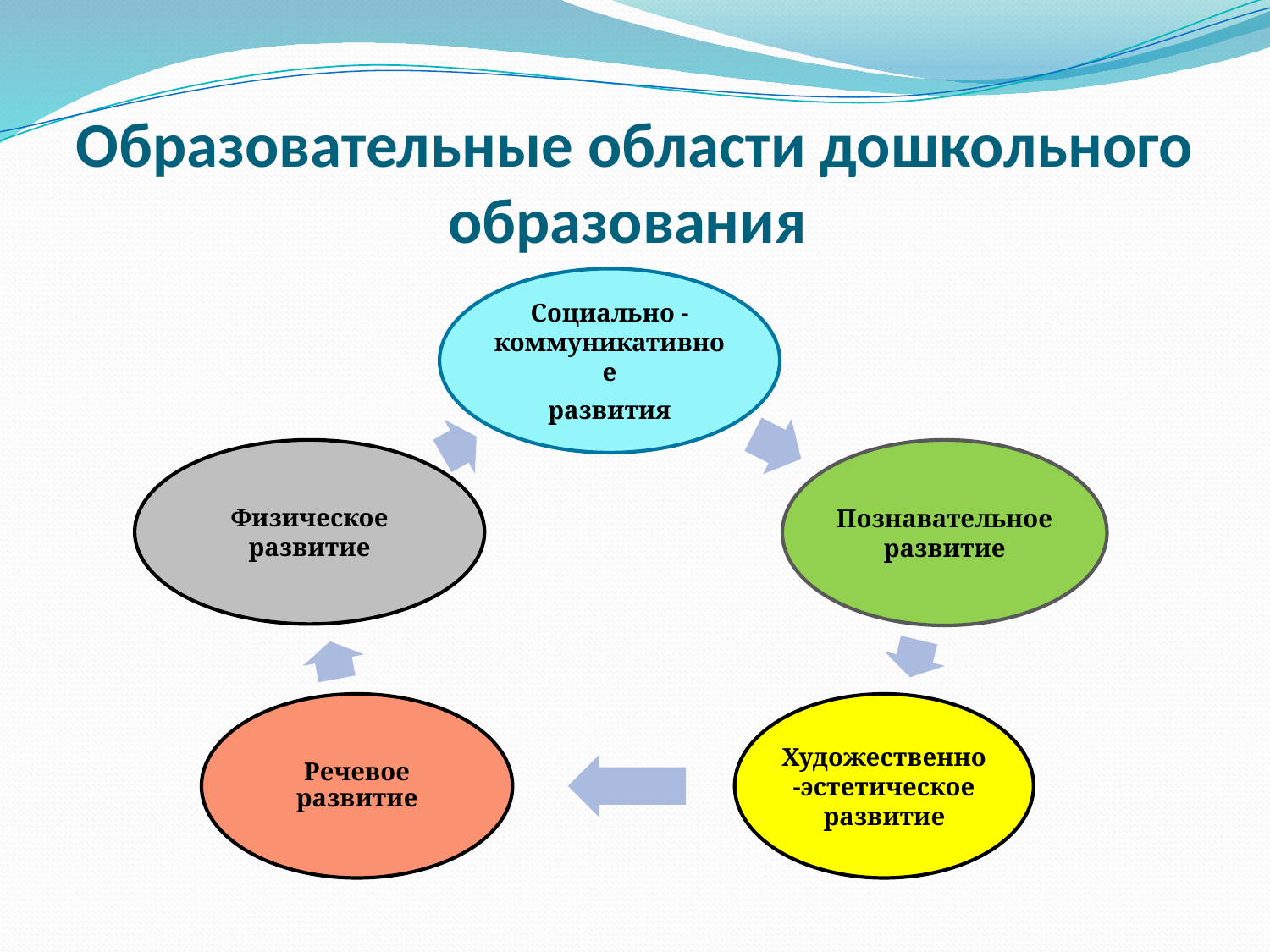

# Образовательные области дошкольного образования
Социально -коммуникативное
развития

Познавательное развитие

Художественно-эстетическое развитие

Речевое развитие

Физическое развитие